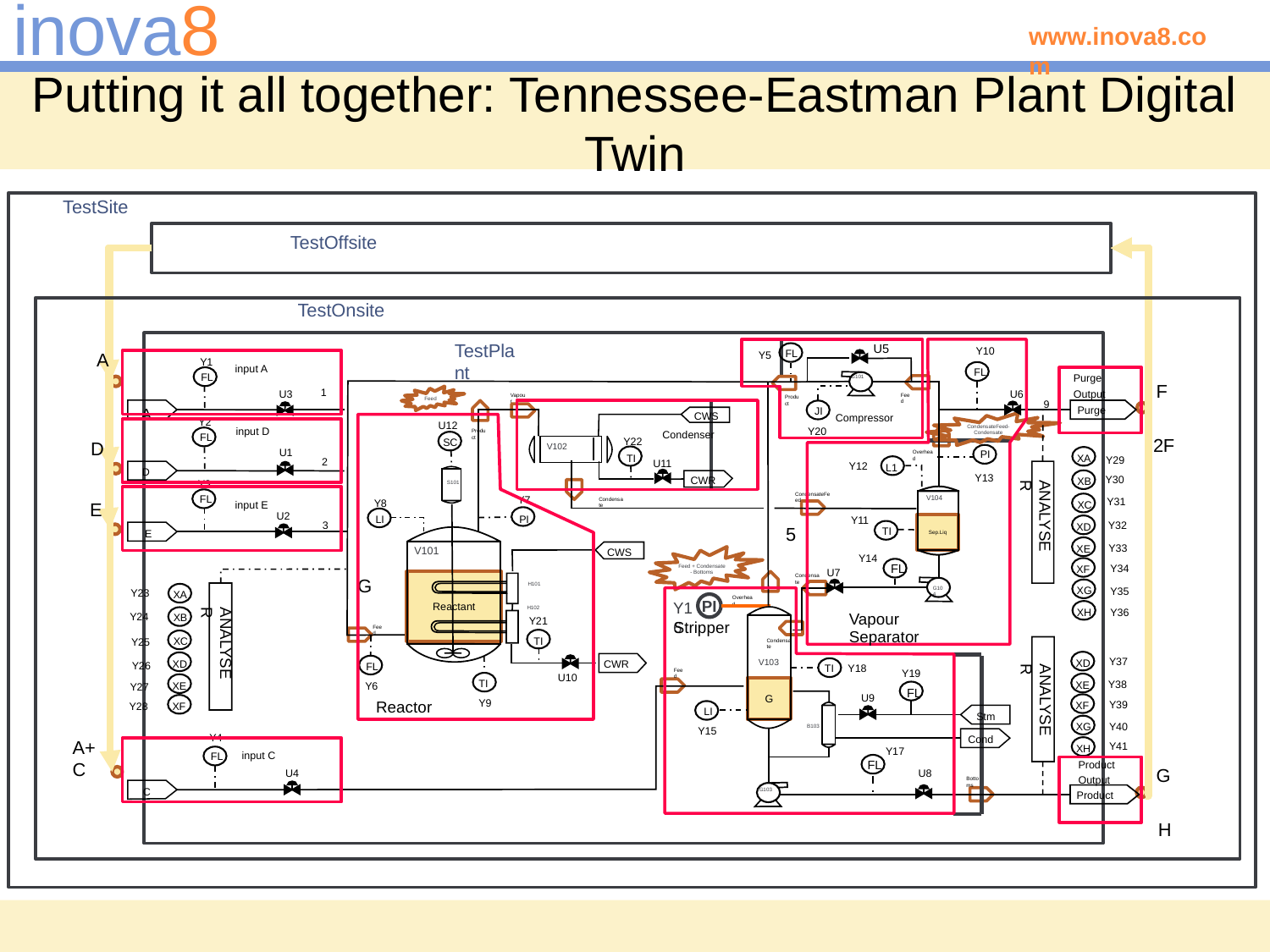

# Putting it all together: Tennessee-Eastman Plant Digital Twin
TestSite

TestOffsite
TestOnsite

TestPlant
U5
Y10

input A
Purge

Output

Compressor

input D

Condenser

input E

Vapour
Stripper
Separator
Reactor

input C
Product

Output
FL
Y5
A

Y1

FL

FL

G101

F

1
U6

U3

Vapour
Feed

Feed
Product
9

Purge
A
JI

CWS

Y2

U12
CondensateFeed-Condensate

Y20
Product
FL
2F

Y22
SC
D

V102

U1
PI
Overhead

XA
TI

Y29

2

U11
Y12
L1

D

Y13

Y30
CWR
XB

Y3
S101

CondensateFeed

FL
Y7
Y31
V104

Condensate
Y8
XC
E

ANALYSER

U2

LI
PI

Y11

Y32
3
XD
Sep.Liq

5

TI

E

Y33
XE

V101
CWS

Y14
Feed + Condensate - Bottoms

FL

Y34
XF

U7
Condensate
G

Reactant

H101
XG
G104

Y35

Y23

XA

Overhead
Y16
PI
Y36
XH
H102

Y24
XB

Y21

Feed

ANALYSER

TI
XC
Y25

Condensate

Y37
XD
XD
CWR
V103

Y26

FL

TI
Y18

Y19
Feed
U10

TI
Y38
XE
Y6
XE

Y27

G
ANALYSER
FL

U9

Y9

Y39
XF
XF
Y28

LI

Stm

Y40
XG

Y15
B103

Y4
Cond

A+C
Y41
XH

Y17
FL

FL

G
U4
U8

Bottoms

C

Product
G103

H